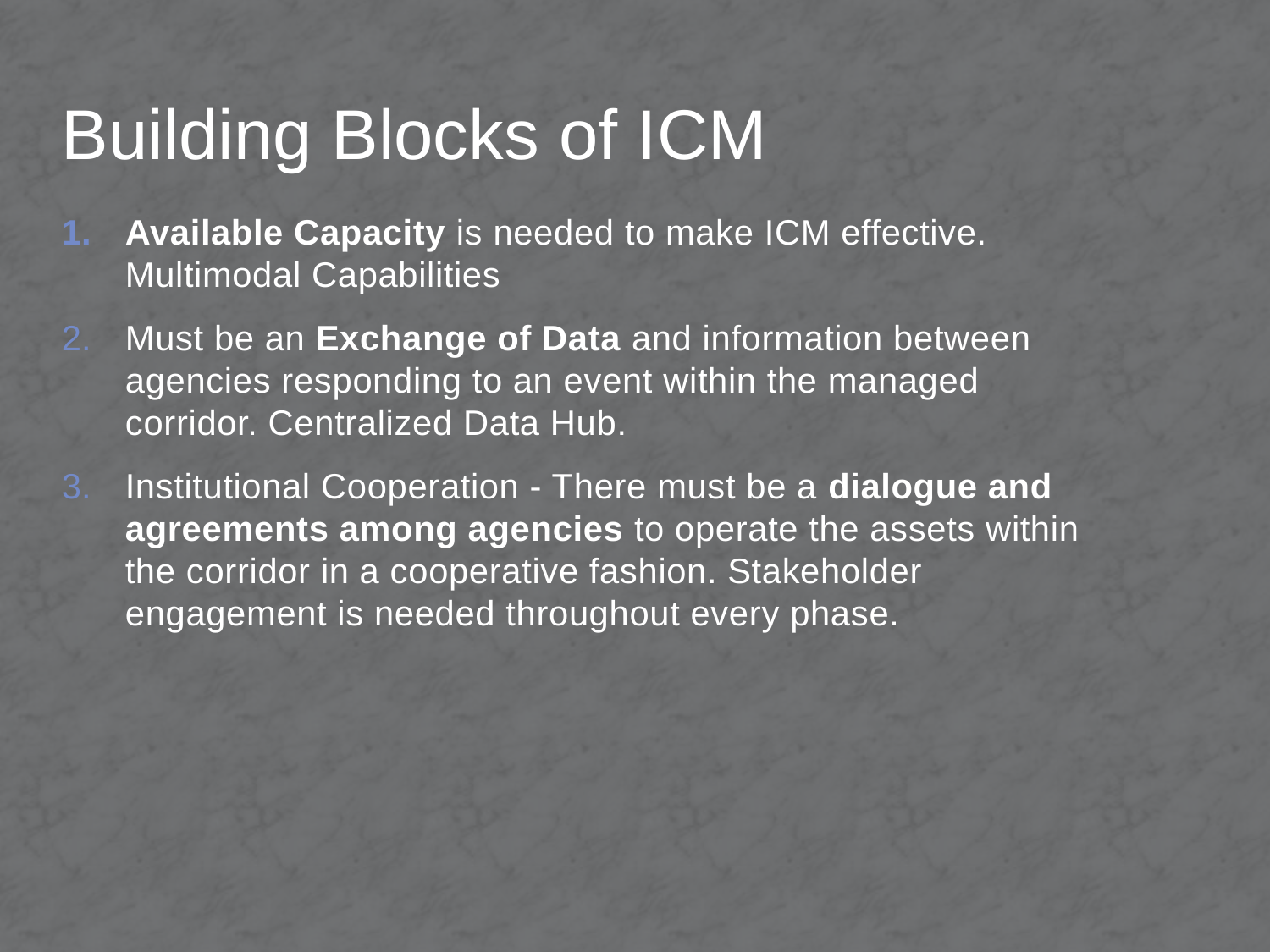

# Building Blocks of ICM
Available Capacity is needed to make ICM effective. Multimodal Capabilities
Must be an Exchange of Data and information between agencies responding to an event within the managed corridor. Centralized Data Hub.
Institutional Cooperation - There must be a dialogue and agreements among agencies to operate the assets within the corridor in a cooperative fashion. Stakeholder engagement is needed throughout every phase.